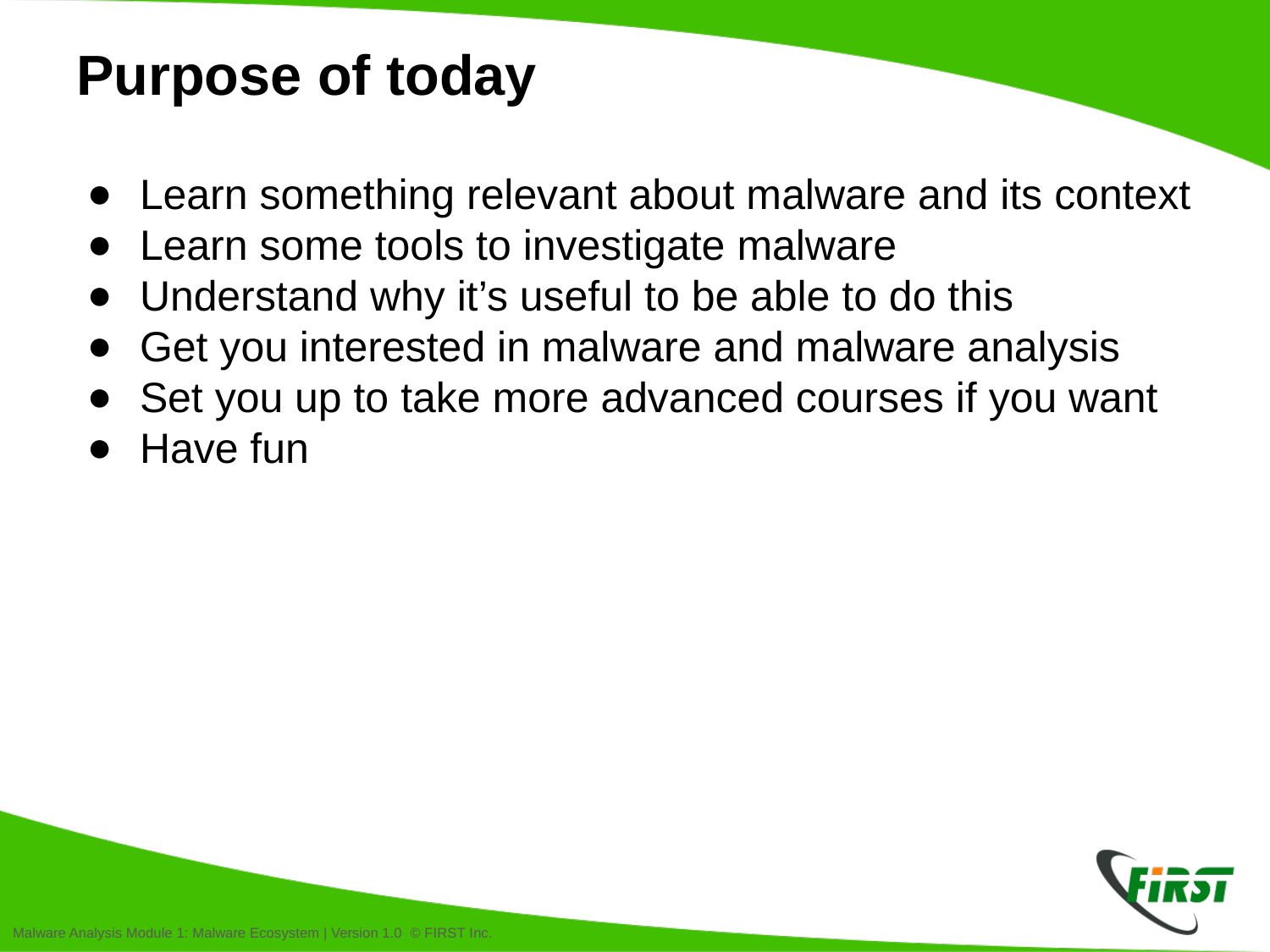

# Purpose of today
Learn something relevant about malware and its context
Learn some tools to investigate malware
Understand why it’s useful to be able to do this
Get you interested in malware and malware analysis
Set you up to take more advanced courses if you want
Have fun